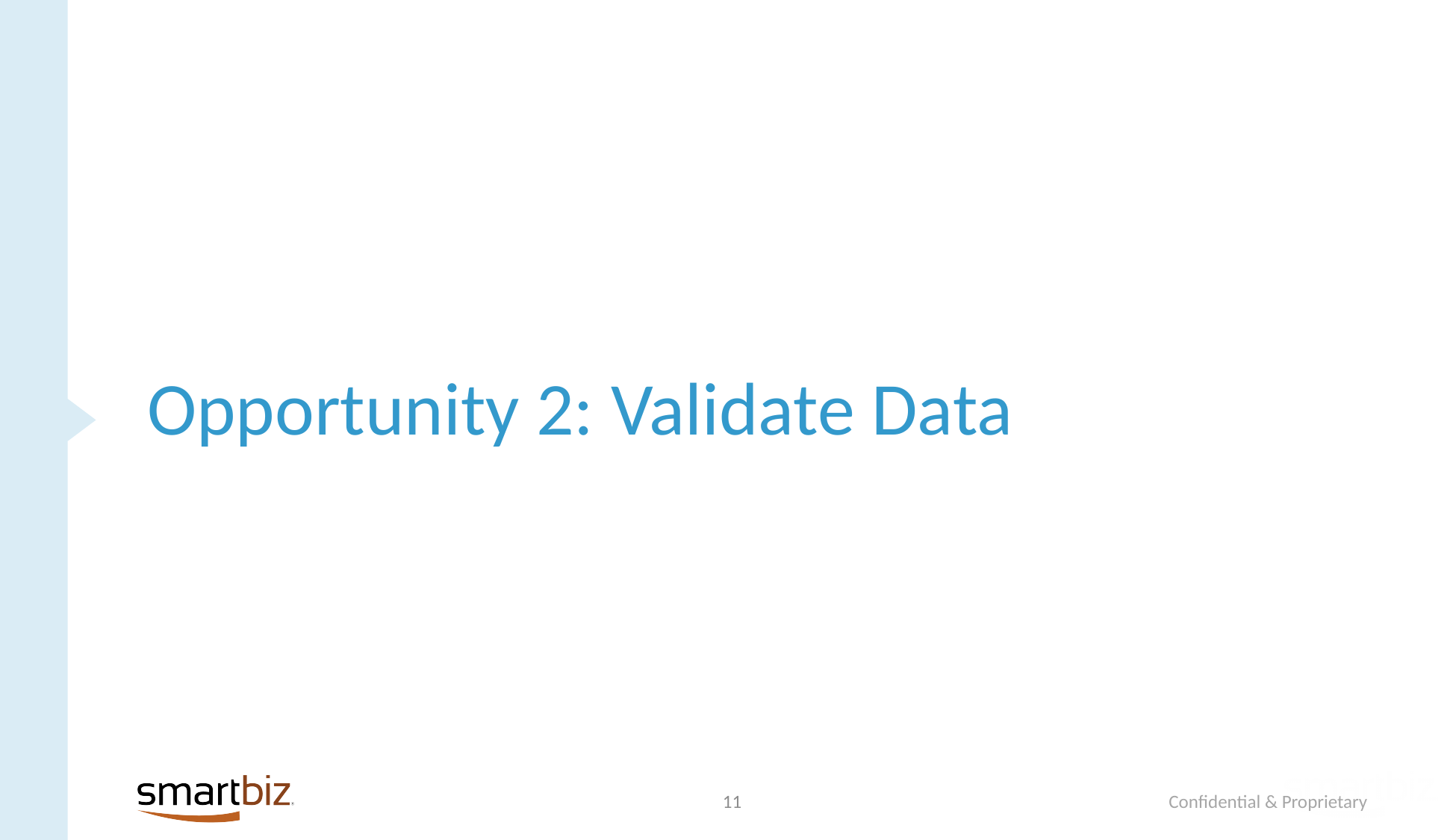

# Opportunity 2: Validate Data
11
Confidential & Proprietary